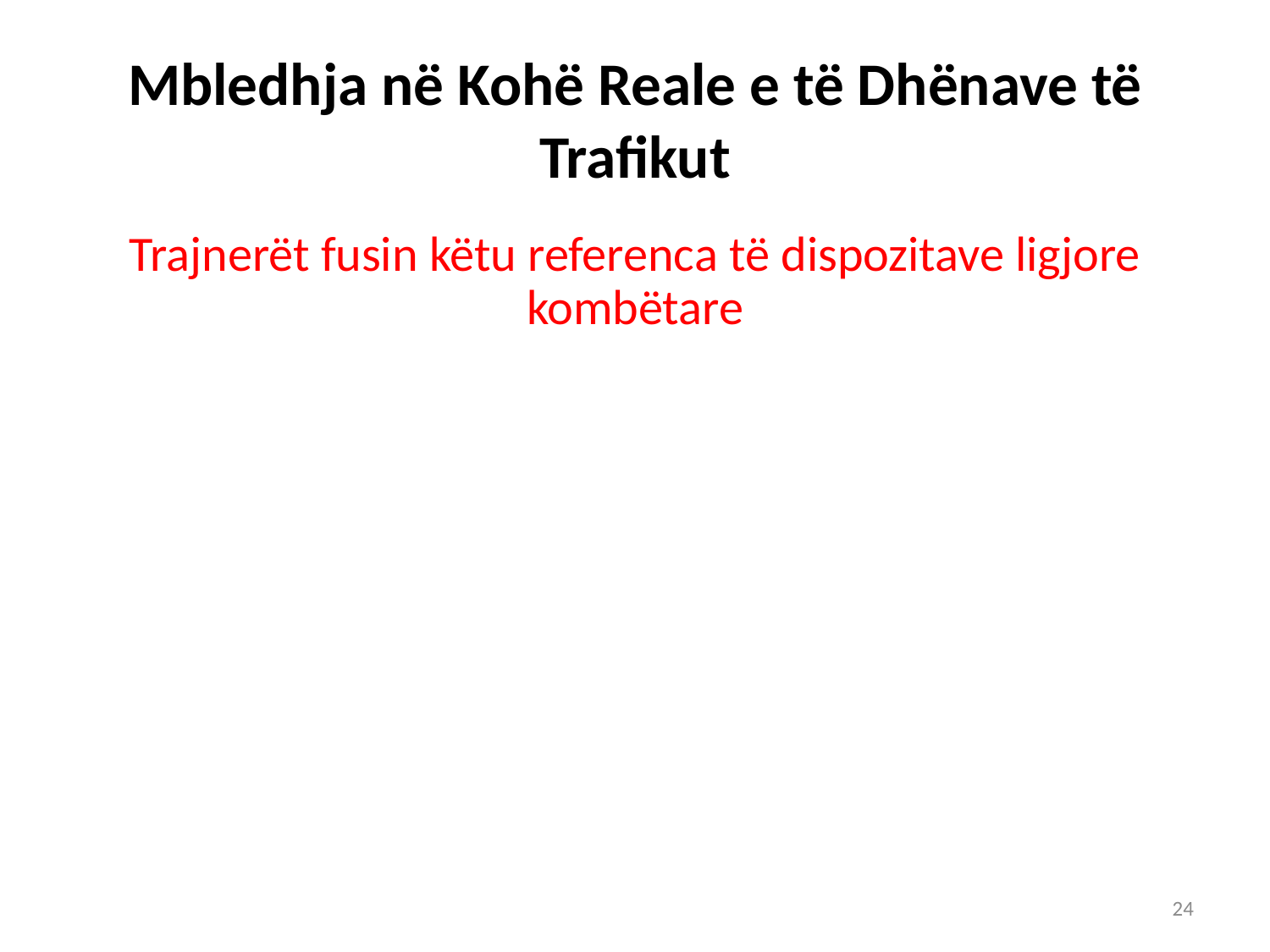

# Mbledhja në Kohë Reale e të Dhënave të Trafikut
Trajnerët fusin këtu referenca të dispozitave ligjore kombëtare
24